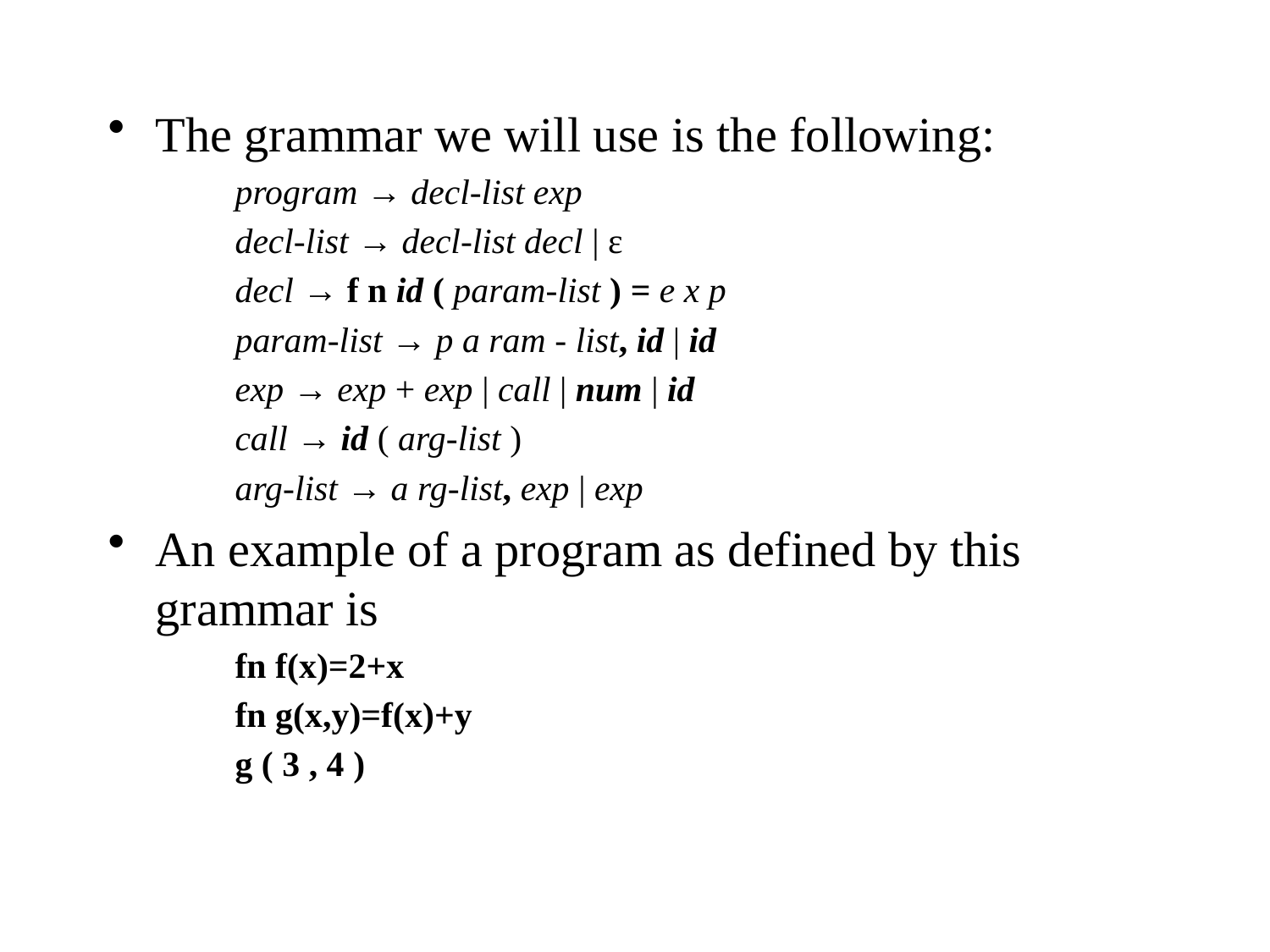

The grammar we will use is the following:
program → decl-list exp
decl-list → decl-list decl | ε
decl → f n id ( param-list ) = e x p
param-list → p a ram - list, id | id
exp → exp + exp | call | num | id
call → id ( arg-list )
arg-list → a rg-list, exp | exp
An example of a program as defined by this grammar is
fn f(x)=2+x
fn g(x,y)=f(x)+y
g ( 3 , 4 )